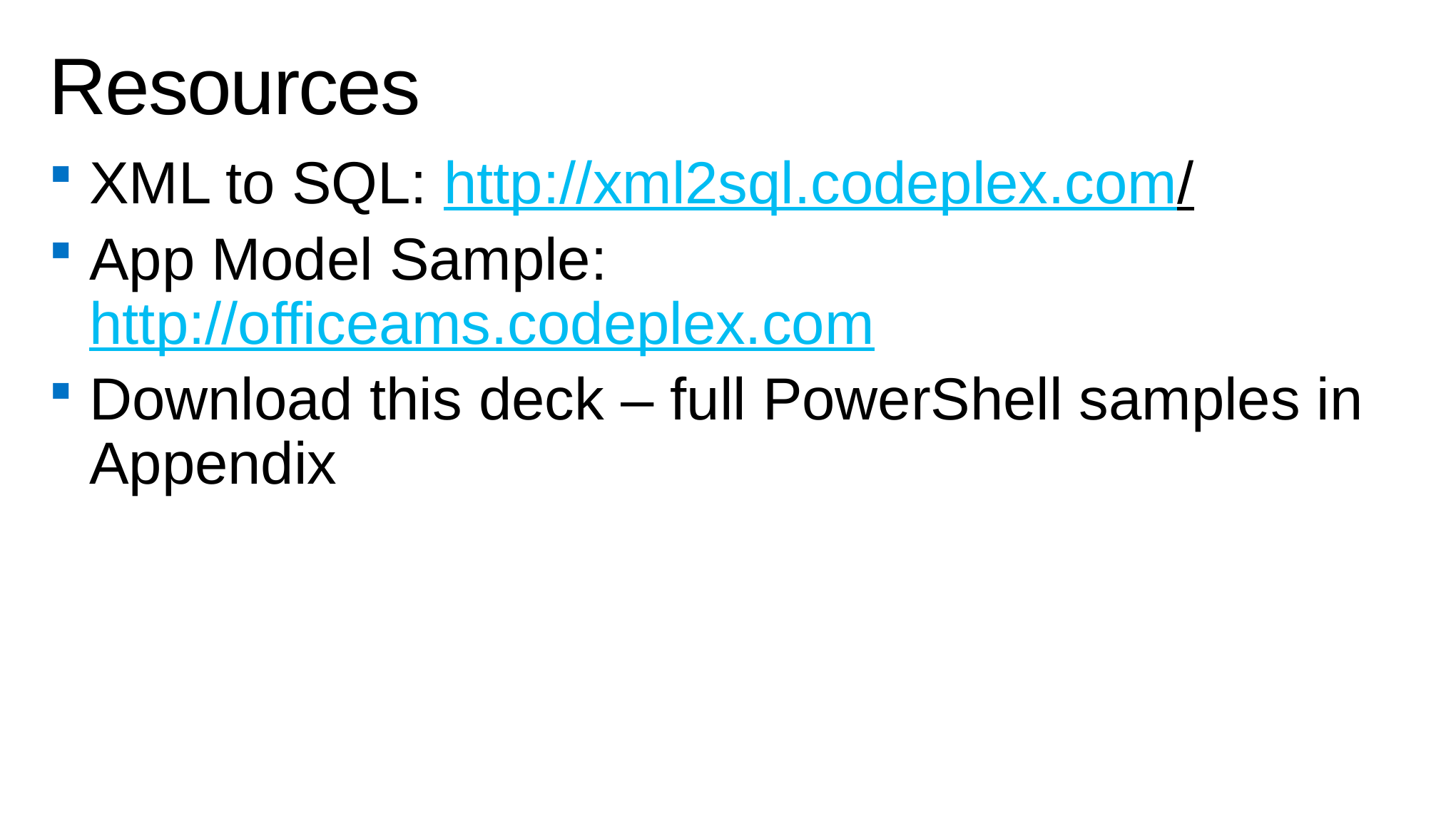

# Resources
XML to SQL: http://xml2sql.codeplex.com/
App Model Sample: http://officeams.codeplex.com
Download this deck – full PowerShell samples in Appendix